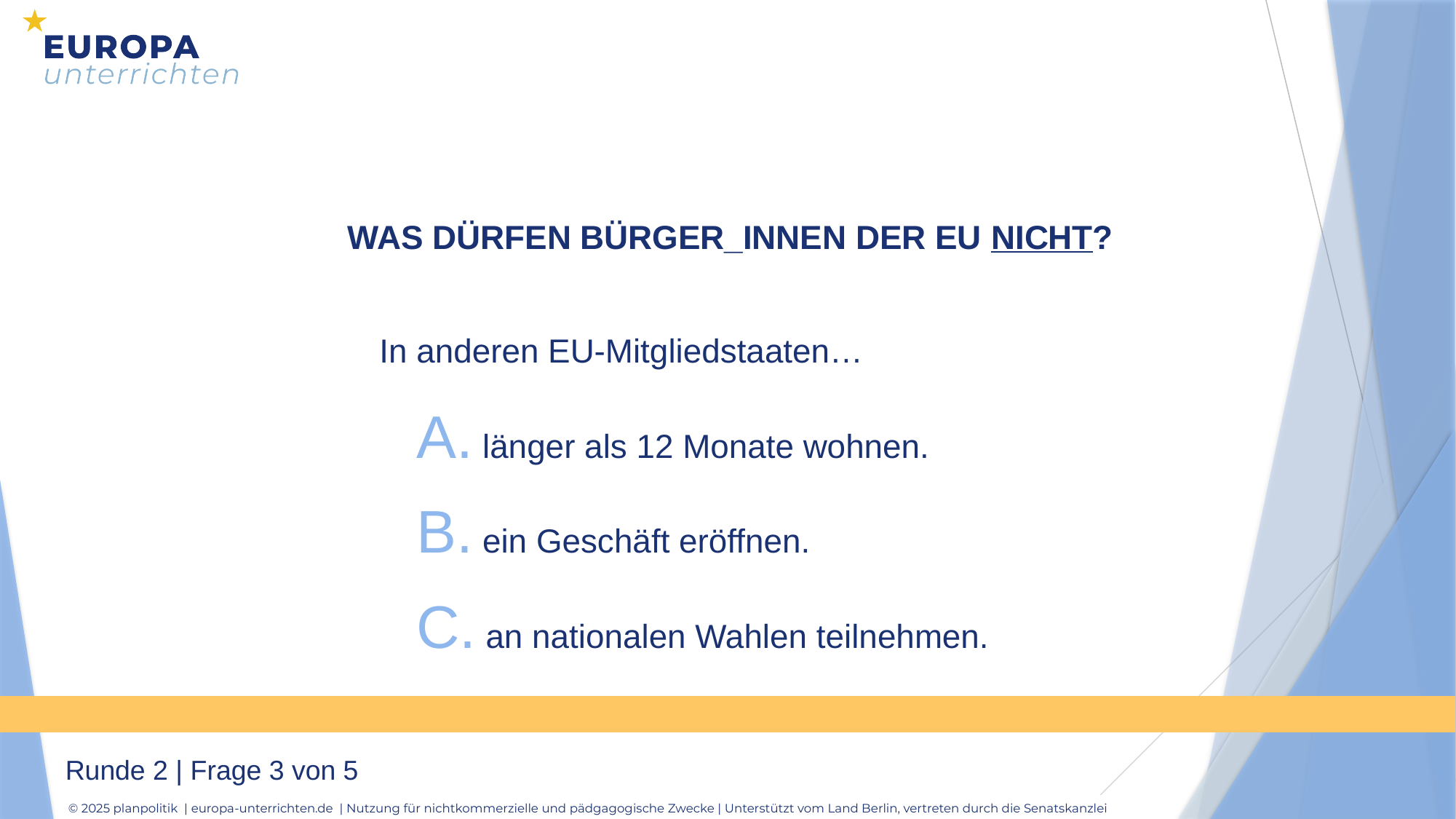

WAS DÜRFEN BÜRGER_INNEN DER EU NICHT?

In anderen EU-Mitgliedstaaten…
 länger als 12 Monate wohnen.
 ein Geschäft eröffnen.
 an nationalen Wahlen teilnehmen.

Runde 2 | Frage 3 von 5